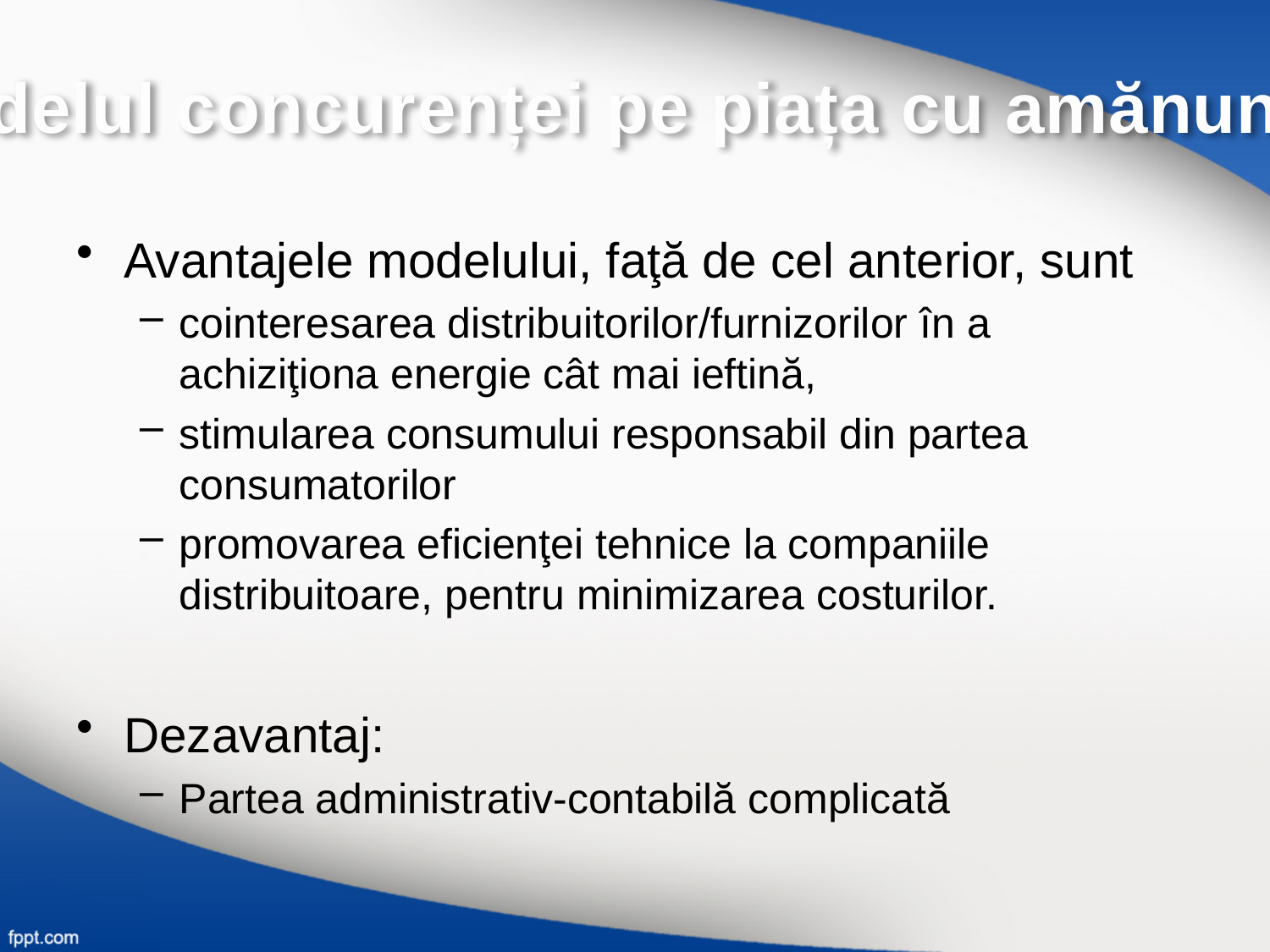

Modelul concurenței pe piața cu amănuntul
Avantajele modelului, faţă de cel anterior, sunt
cointeresarea distribuitorilor/furnizorilor în a achiziţiona energie cât mai ieftină,
stimularea consumului responsabil din partea consumatorilor
promovarea eficienţei tehnice la companiile distribuitoare, pentru minimizarea costurilor.

Dezavantaj:
Partea administrativ-contabilă complicată